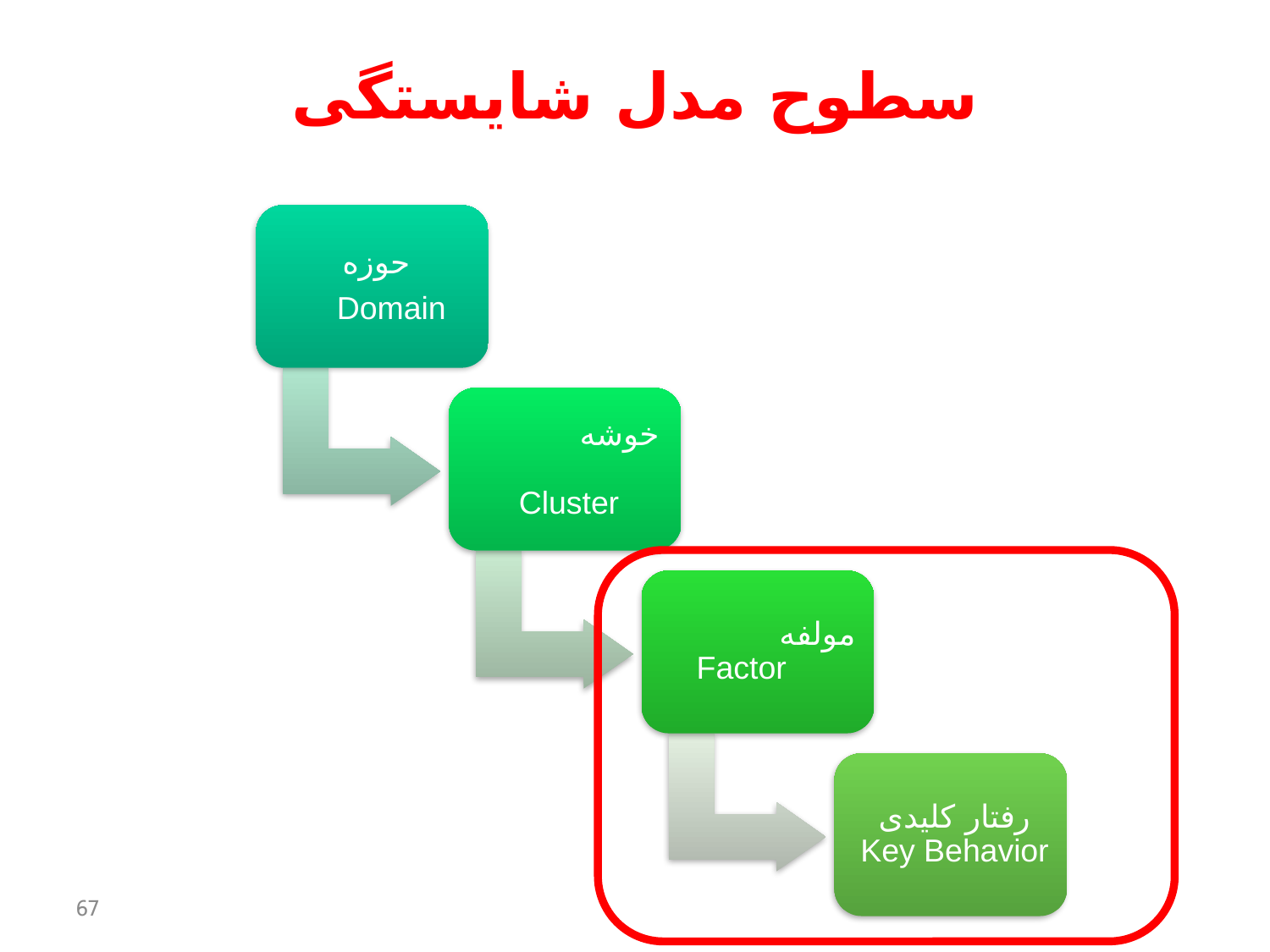

# سطوح مدل شایستگی
حوزه
Domain
خوشه                     Cluster
مولفه                Factor
رفتار کلیدی Key Behavior

67